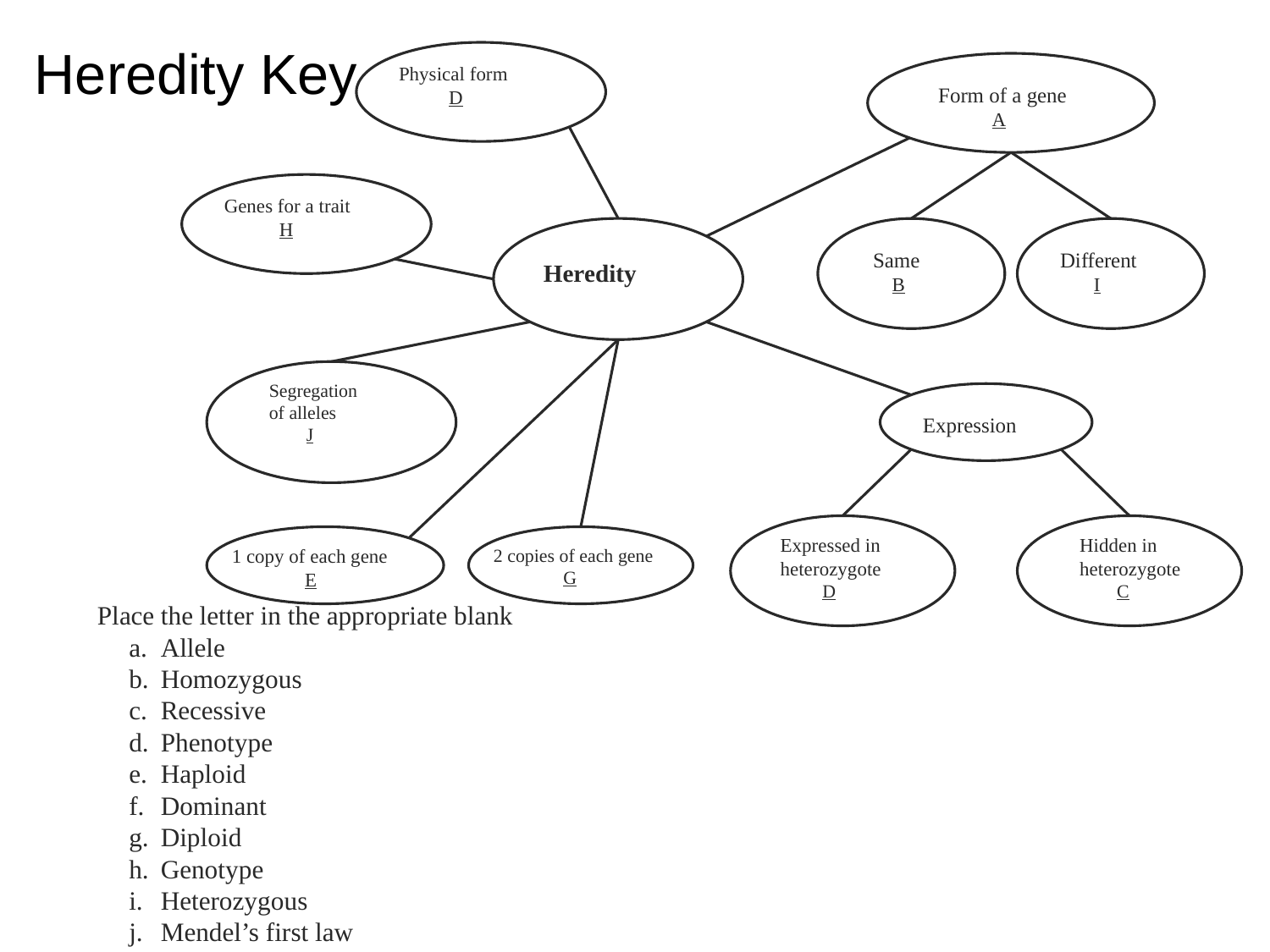

Heredity Key

        Physical form
                   D

           Form of a gene
                       A

        Genes for a trait
                    H

 Same
     B
 Different
        I
Heredity

Segregation
of alleles
        J

 Expression

Expressed in
heterozygote
         D
Hidden in
heterozygote
        C
1 copy of each gene
               E
2 copies of each gene
               G
	Place the letter in the appropriate blank
Allele
Homozygous
Recessive
Phenotype
Haploid
Dominant
Diploid
Genotype
Heterozygous
Mendel’s first law